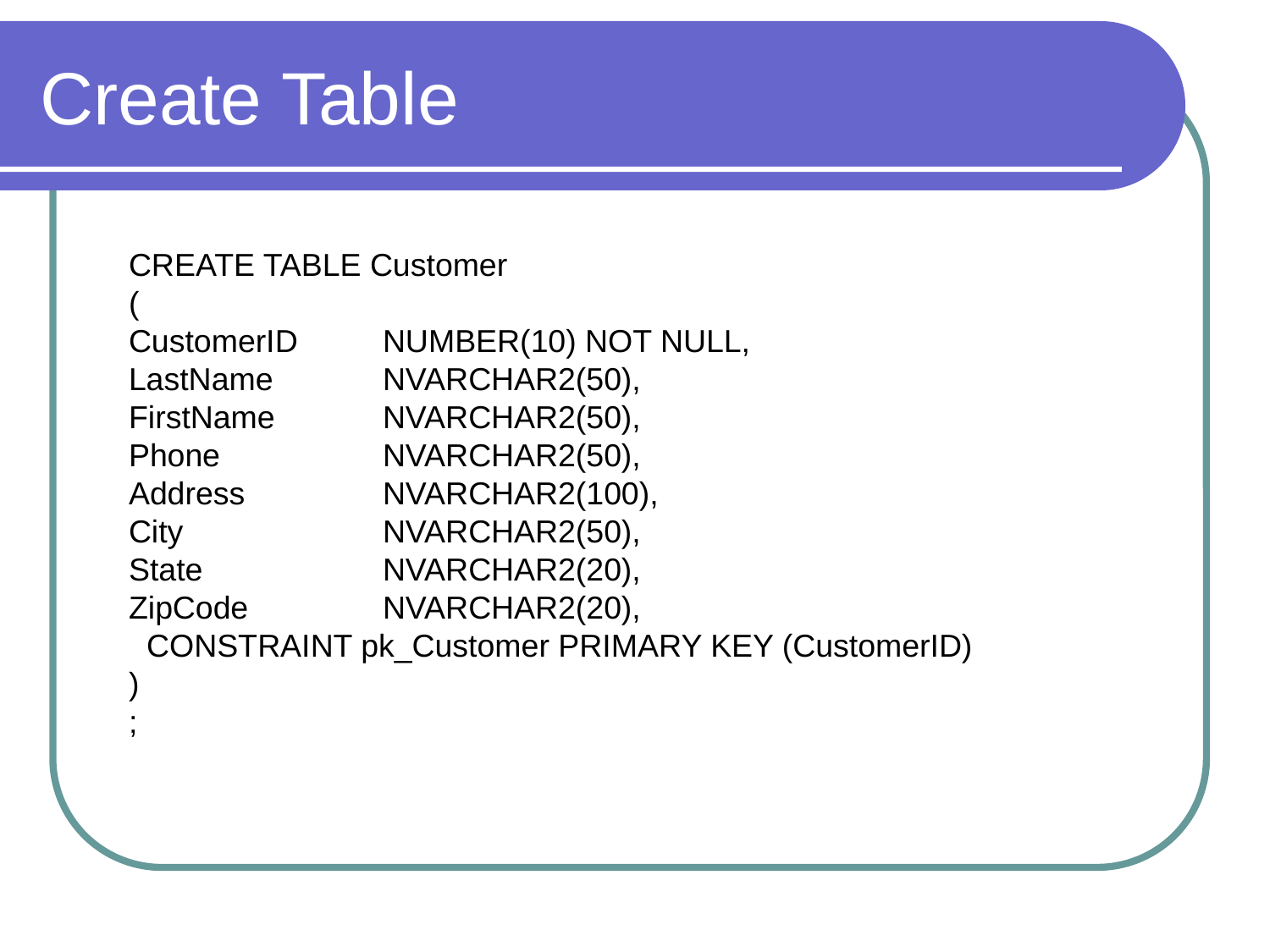

# Create Table
CREATE TABLE Customer
(
CustomerID	NUMBER(10) NOT NULL,
LastName	NVARCHAR2(50),
FirstName	NVARCHAR2(50),
Phone		NVARCHAR2(50),
Address		NVARCHAR2(100),
City		NVARCHAR2(50),
State		NVARCHAR2(20),
ZipCode		NVARCHAR2(20),
  CONSTRAINT pk_Customer PRIMARY KEY (CustomerID)
)
;